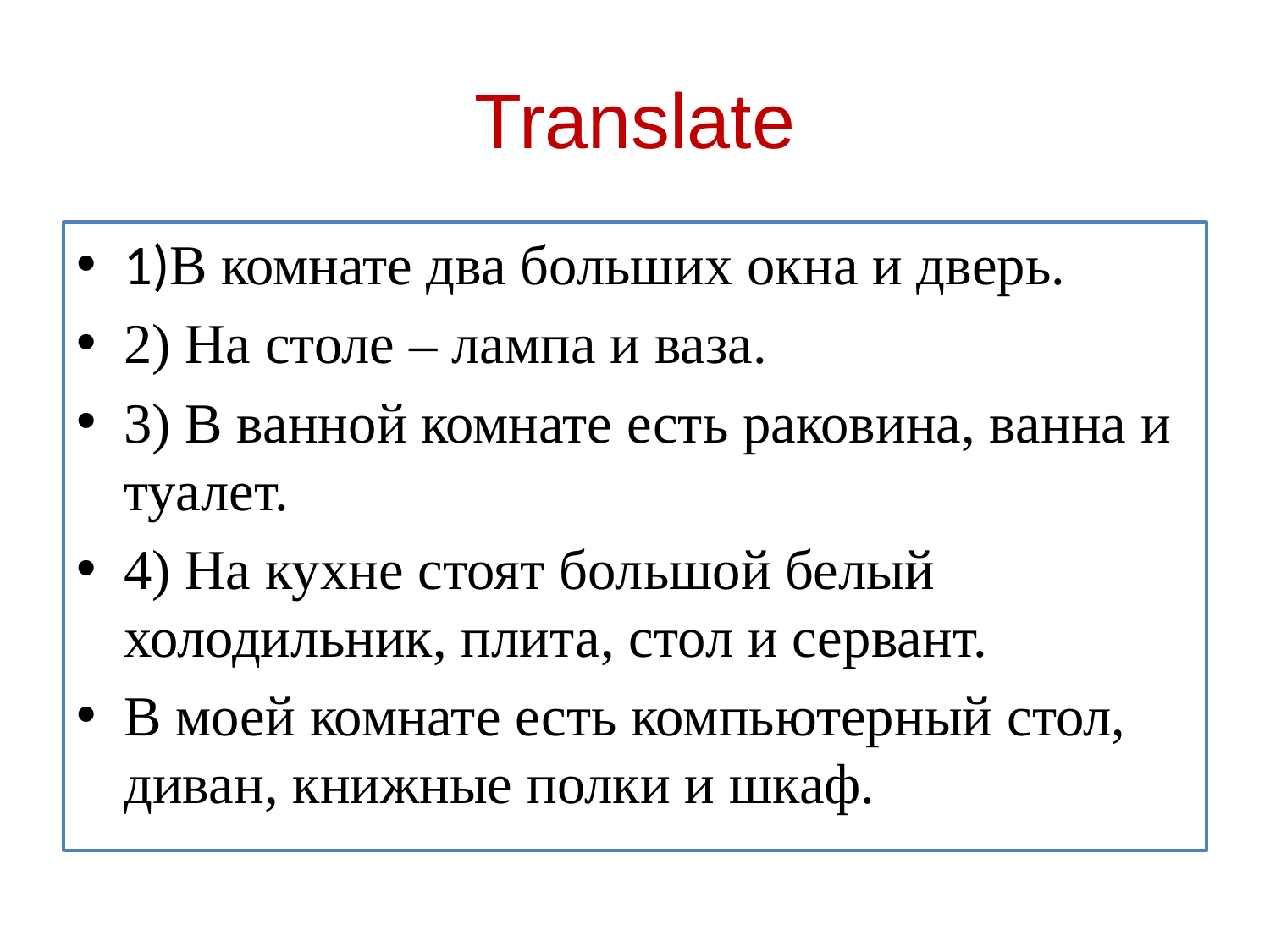

# Translate
1)В комнате два больших окна и дверь.
2) На столе – лампа и ваза.
3) В ванной комнате есть раковина, ванна и туалет.
4) На кухне стоят большой белый холодильник, плита, стол и сервант.
В моей комнате есть компьютерный стол, диван, книжные полки и шкаф.